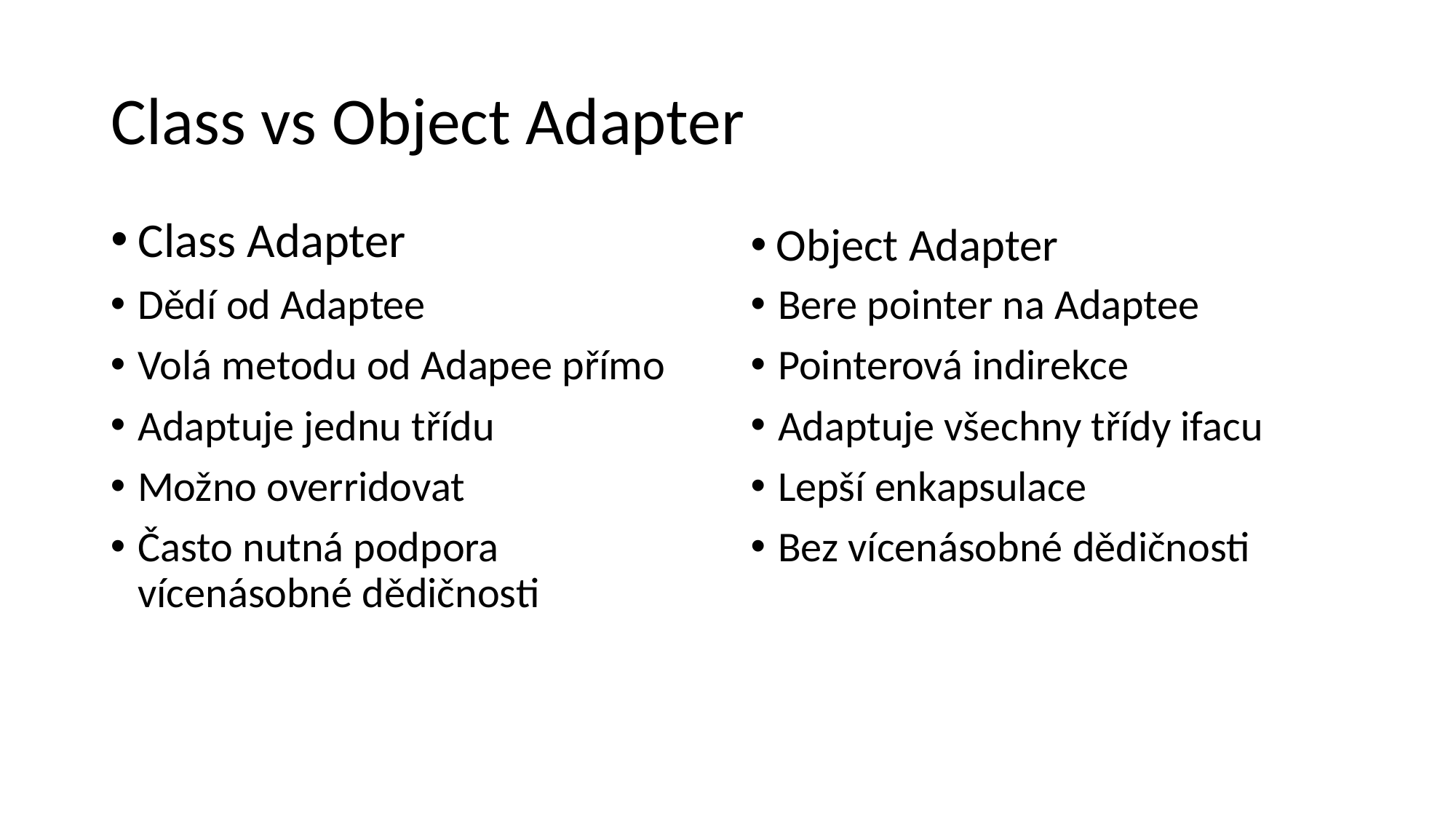

# Class vs Object Adapter
Class Adapter
Object Adapter
Dědí od Adaptee
Bere pointer na Adaptee
Volá metodu od Adapee přímo
Pointerová indirekce
Adaptuje jednu třídu
Adaptuje všechny třídy ifacu
Možno overridovat
Lepší enkapsulace
Často nutná podpora vícenásobné dědičnosti
Bez vícenásobné dědičnosti